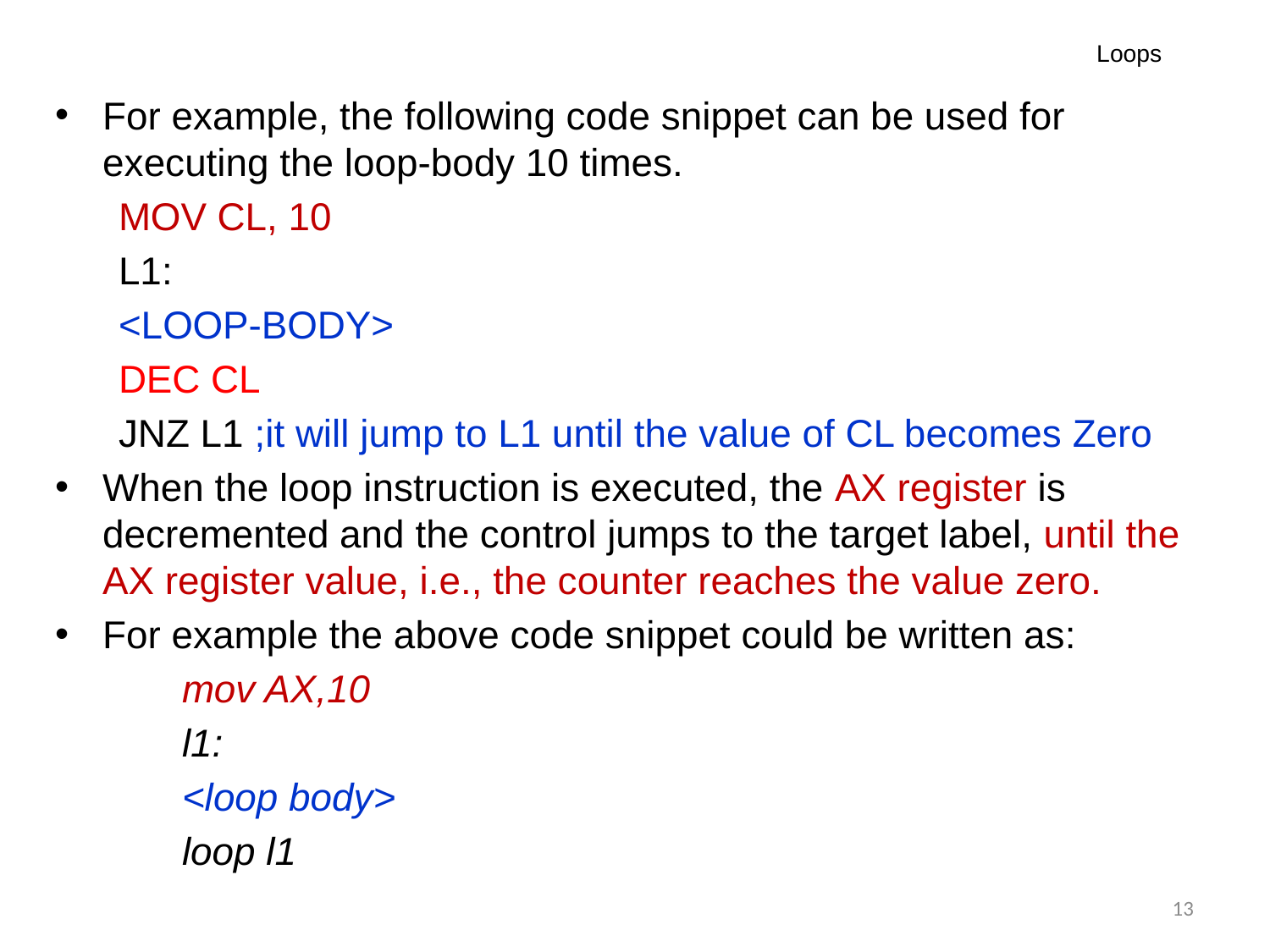

# Loops
For example, the following code snippet can be used for executing the loop-body 10 times.
MOV CL, 10
L1:
<LOOP-BODY>
DEC CL
JNZ L1 ;it will jump to L1 until the value of CL becomes Zero
When the loop instruction is executed, the AX register is decremented and the control jumps to the target label, until the AX register value, i.e., the counter reaches the value zero.
For example the above code snippet could be written as:
mov AX,10
l1:
<loop body>
loop l1
13